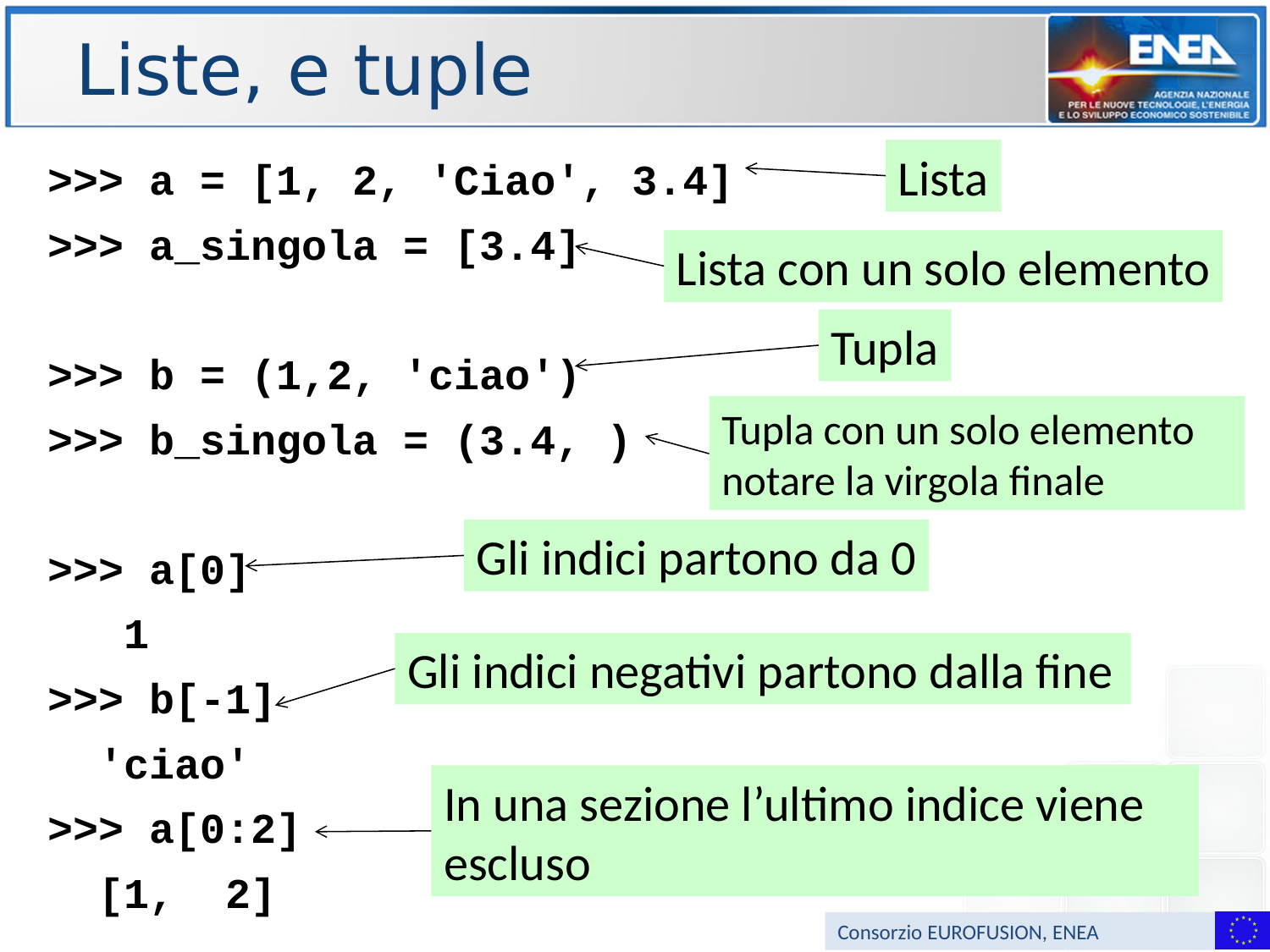

# Liste, e tuple
Lista
>>> a = [1, 2, 'Ciao', 3.4]
>>> a_singola = [3.4]

>>> b = (1,2, 'ciao')
>>> b_singola = (3.4, )

>>> a[0]
   1
>>> b[-1]
  'ciao'
>>> a[0:2]
  [1,  2]
Lista con un solo elemento
Tupla
Tupla con un solo elemento notare la virgola finale
Gli indici partono da 0
Gli indici negativi partono dalla fine
In una sezione l’ultimo indice viene escluso